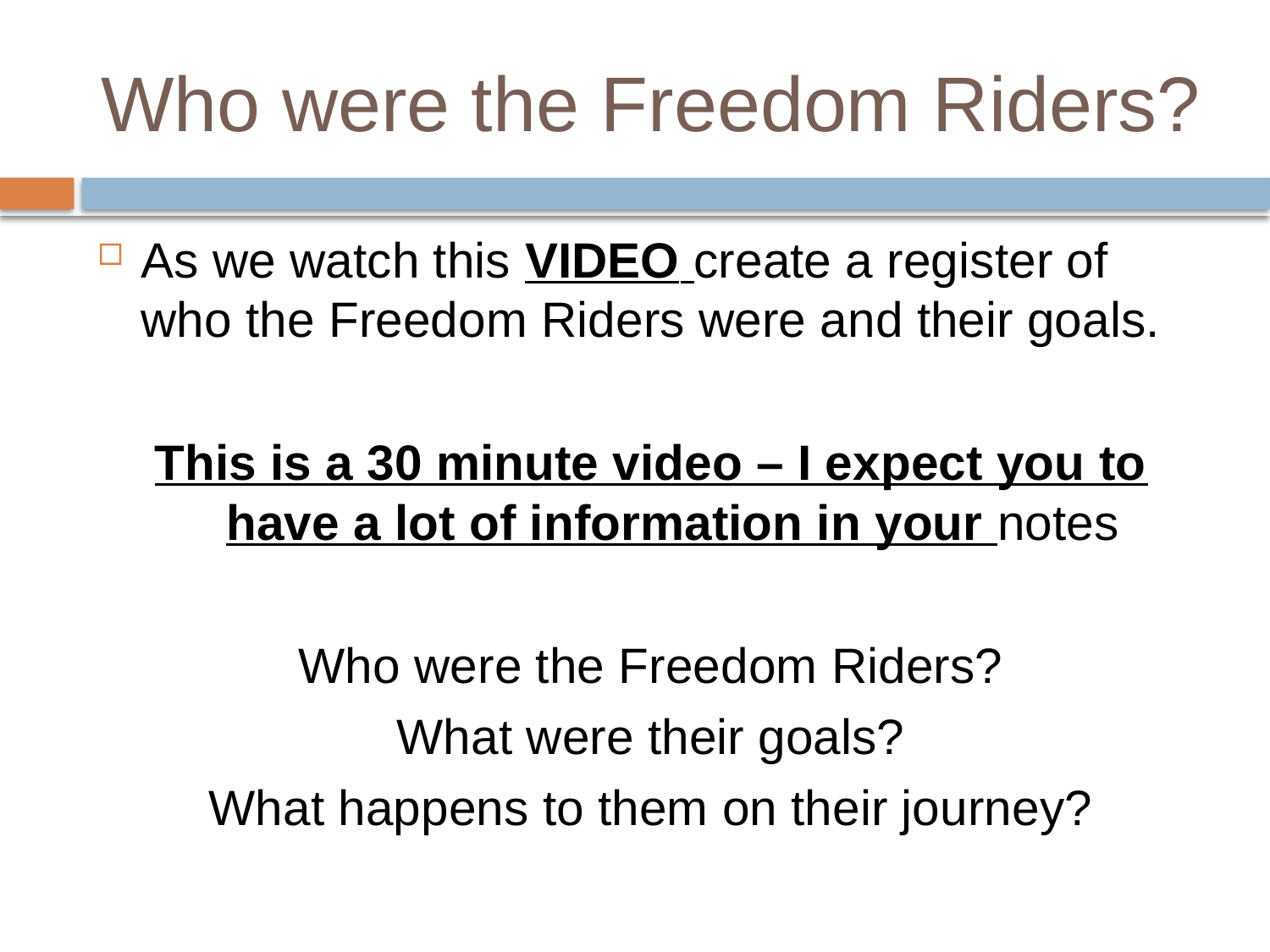

# Who were the Freedom Riders?
As we watch this VIDEO create a register of who the Freedom Riders were and their goals.

This is a 30 minute video – I expect you to have a lot of information in your notes

Who were the Freedom Riders?
What were their goals?
What happens to them on their journey?